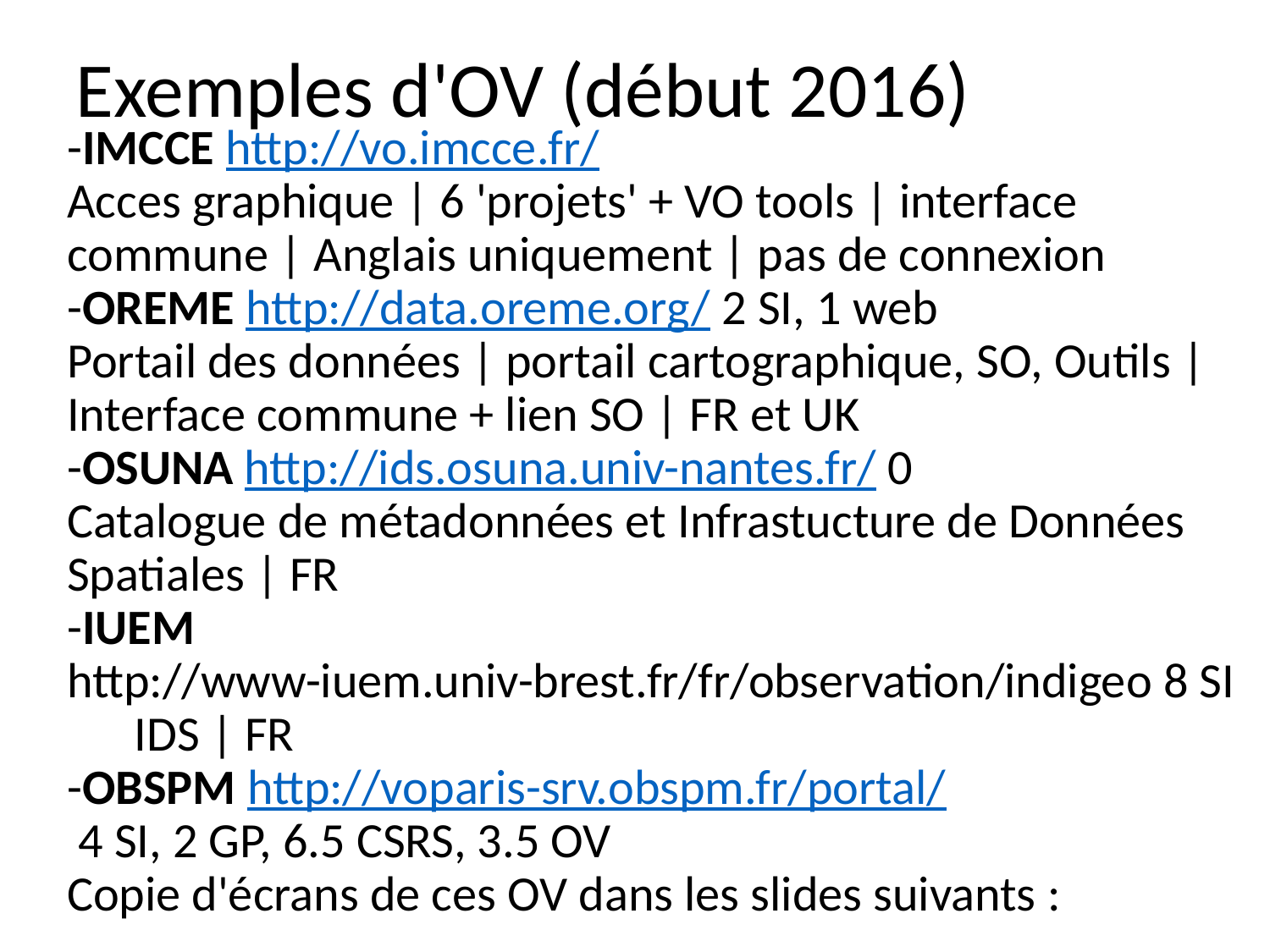

# Exemples d'OV (début 2016)
-IMCCE http://vo.imcce.fr/
Acces graphique | 6 'projets' + VO tools | interface commune | Anglais uniquement | pas de connexion
-OREME http://data.oreme.org/ 2 SI, 1 web
Portail des données | portail cartographique, SO, Outils | Interface commune + lien SO | FR et UK
-OSUNA http://ids.osuna.univ-nantes.fr/ 0
Catalogue de métadonnées et Infrastucture de Données Spatiales | FR
-IUEM http://www-iuem.univ-brest.fr/fr/observation/indigeo 8 SI        IDS | FR
-OBSPM http://voparis-srv.obspm.fr/portal/
 4 SI, 2 GP, 6.5 CSRS, 3.5 OV
Copie d'écrans de ces OV dans les slides suivants :